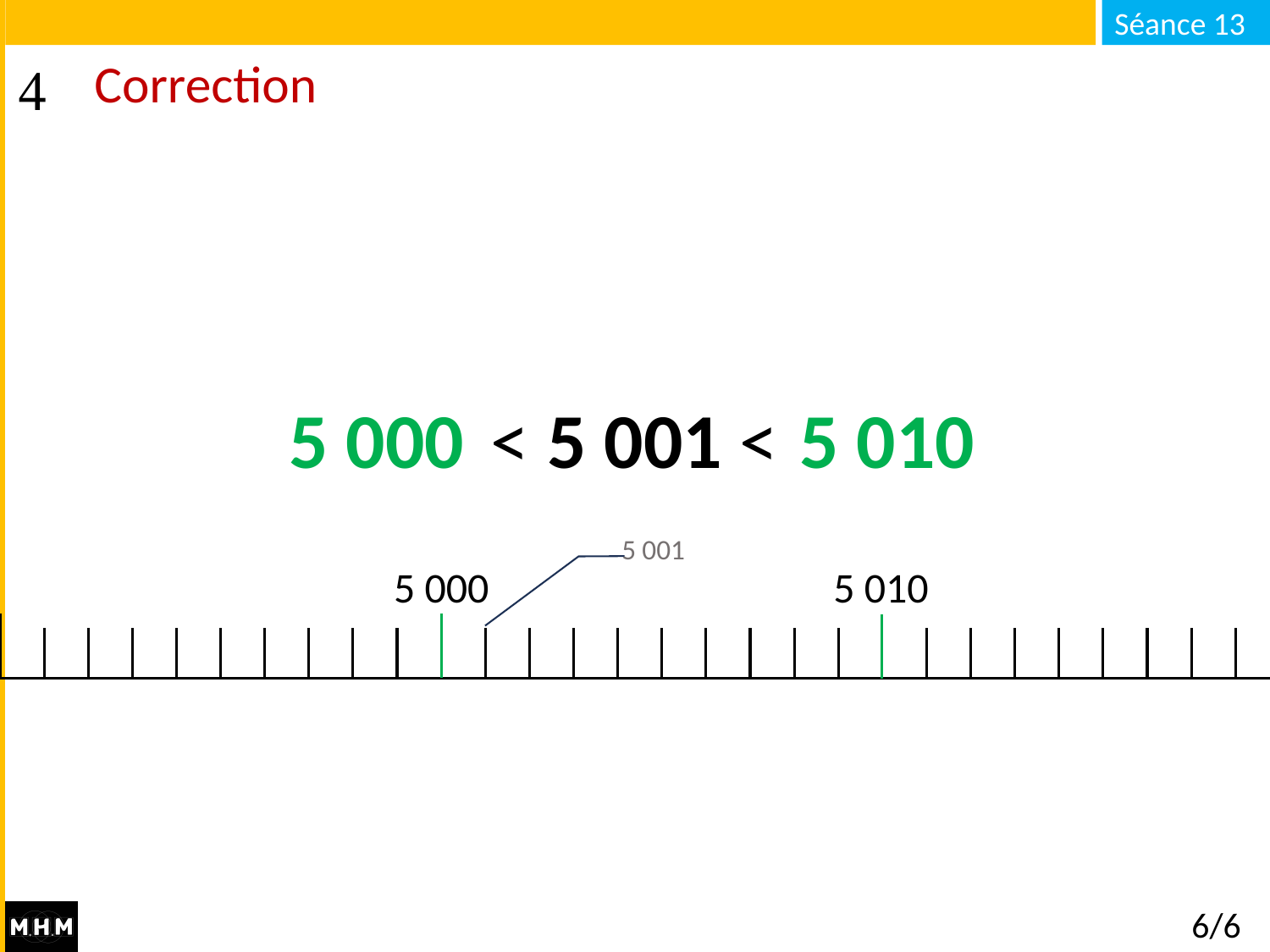

# Correction
5 000
5 010
… < 5 001 < …
5 001
5 000
5 010
6/6